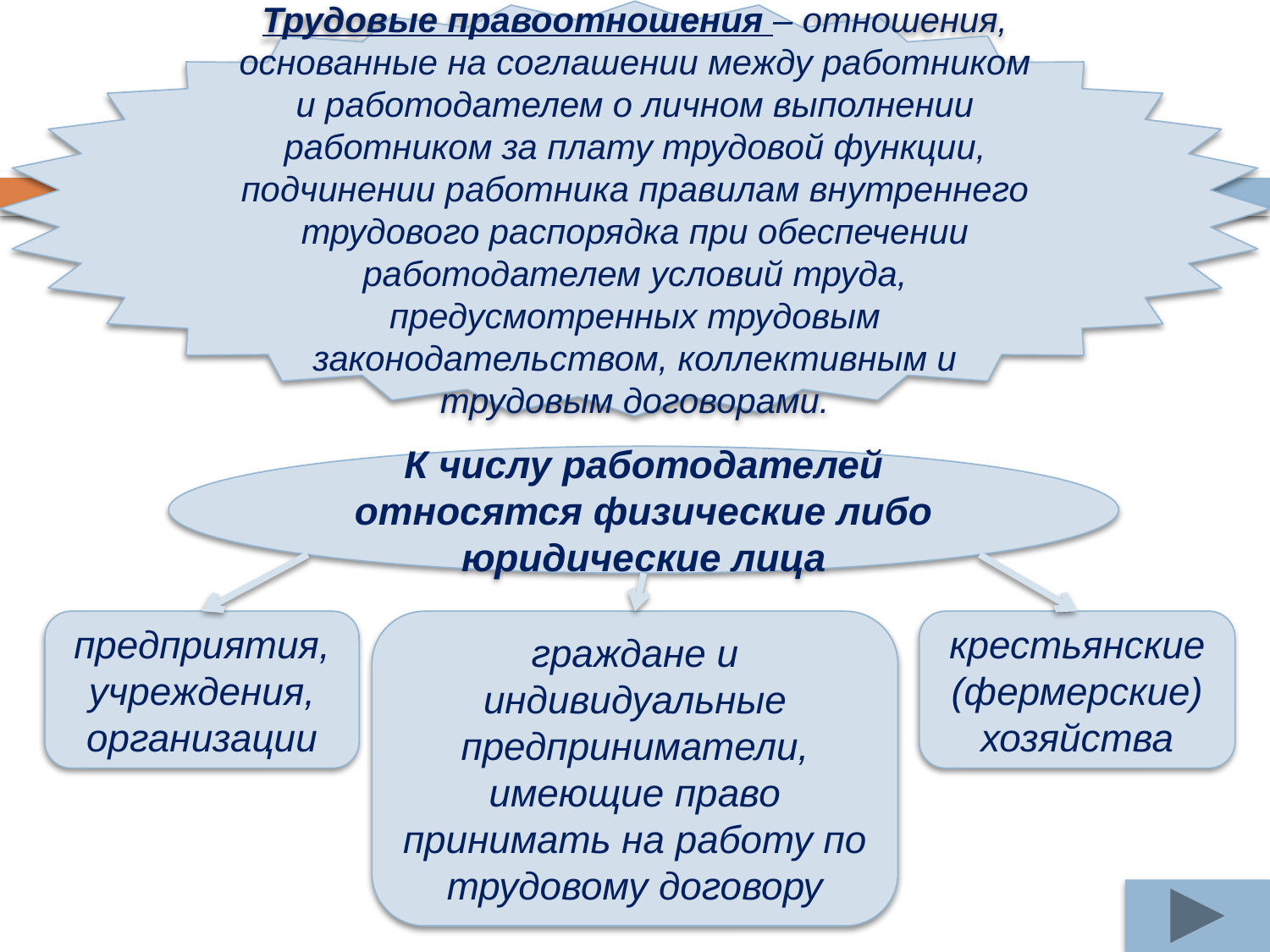

Трудовые правоотношения – отношения, основанные на соглашении между работником и работодателем о личном выполнении работником за плату трудовой функции, подчинении работника правилам внутреннего трудового распорядка при обеспечении работодателем условий труда, предусмотренных трудовым законодательством, коллективным и трудовым договорами.
К числу работодателей относятся физические либо юридические лица
предприятия, учреждения, организации
граждане и индивидуальные предприниматели, имеющие право принимать на работу по трудовому договору
крестьянские (фермерские) хозяйства